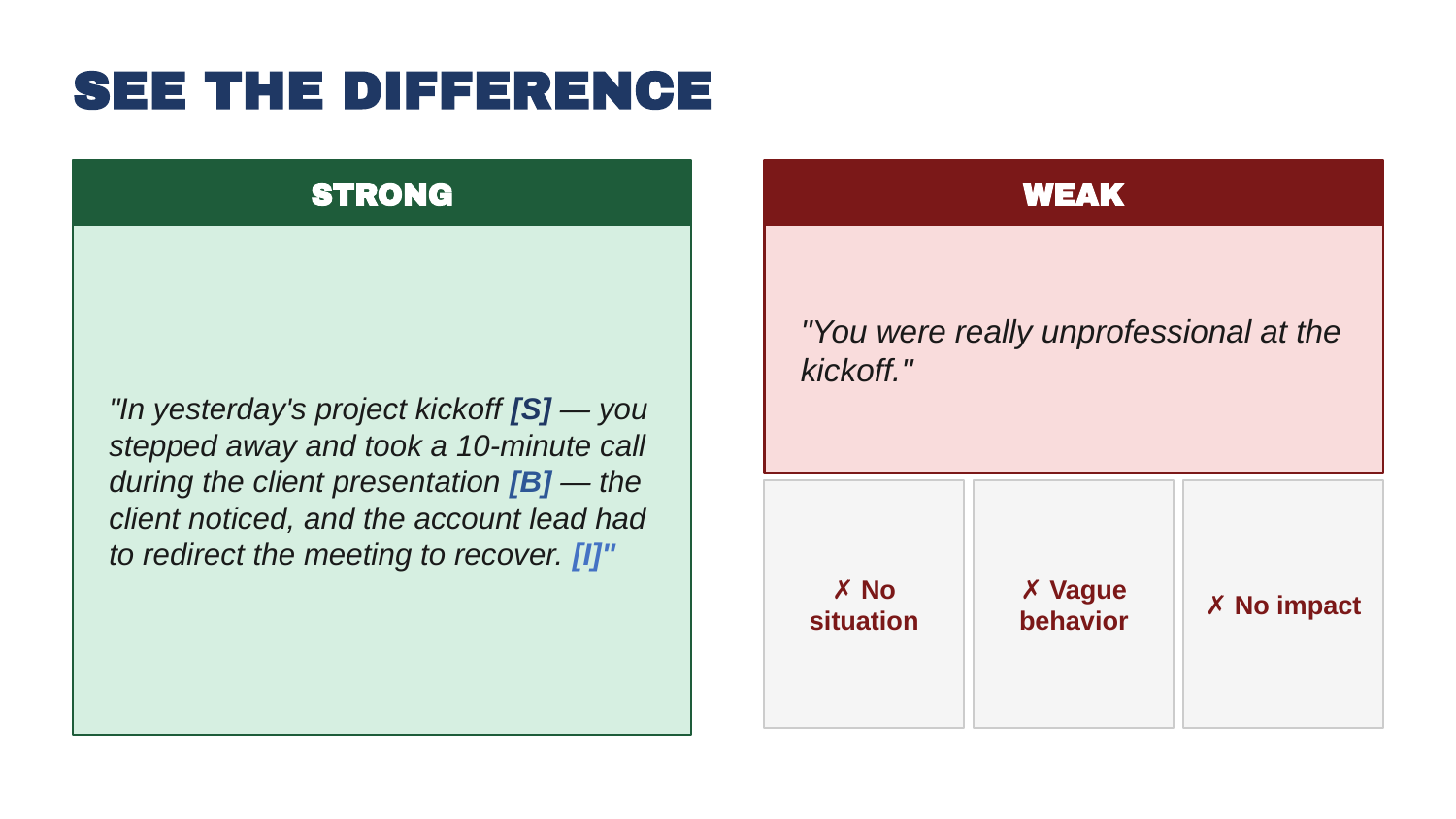

SEE THE DIFFERENCE

STRONG

WEAK

"In yesterday's project kickoff [S] — you stepped away and took a 10-minute call during the client presentation [B] — the client noticed, and the account lead had to redirect the meeting to recover. [I]"

"You were really unprofessional at the kickoff."

✗ No situation

✗ Vague behavior

✗ No impact